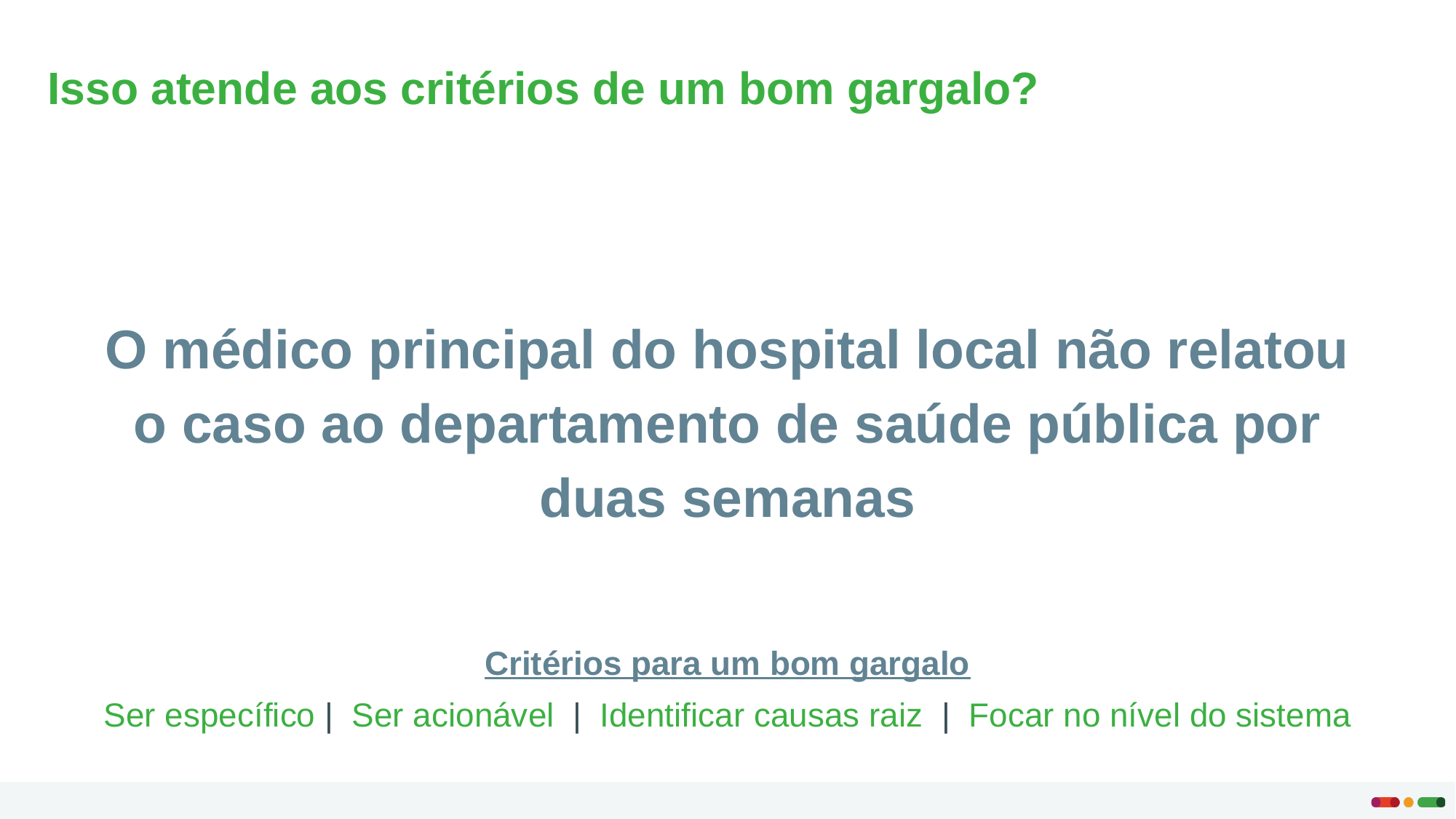

Isso atende aos critérios de um bom gargalo?
O médico principal do hospital local não relatou o caso ao departamento de saúde pública por duas semanas
Critérios para um bom gargalo
Ser específico |  Ser acionável  |  Identificar causas raiz  |  Focar no nível do sistema